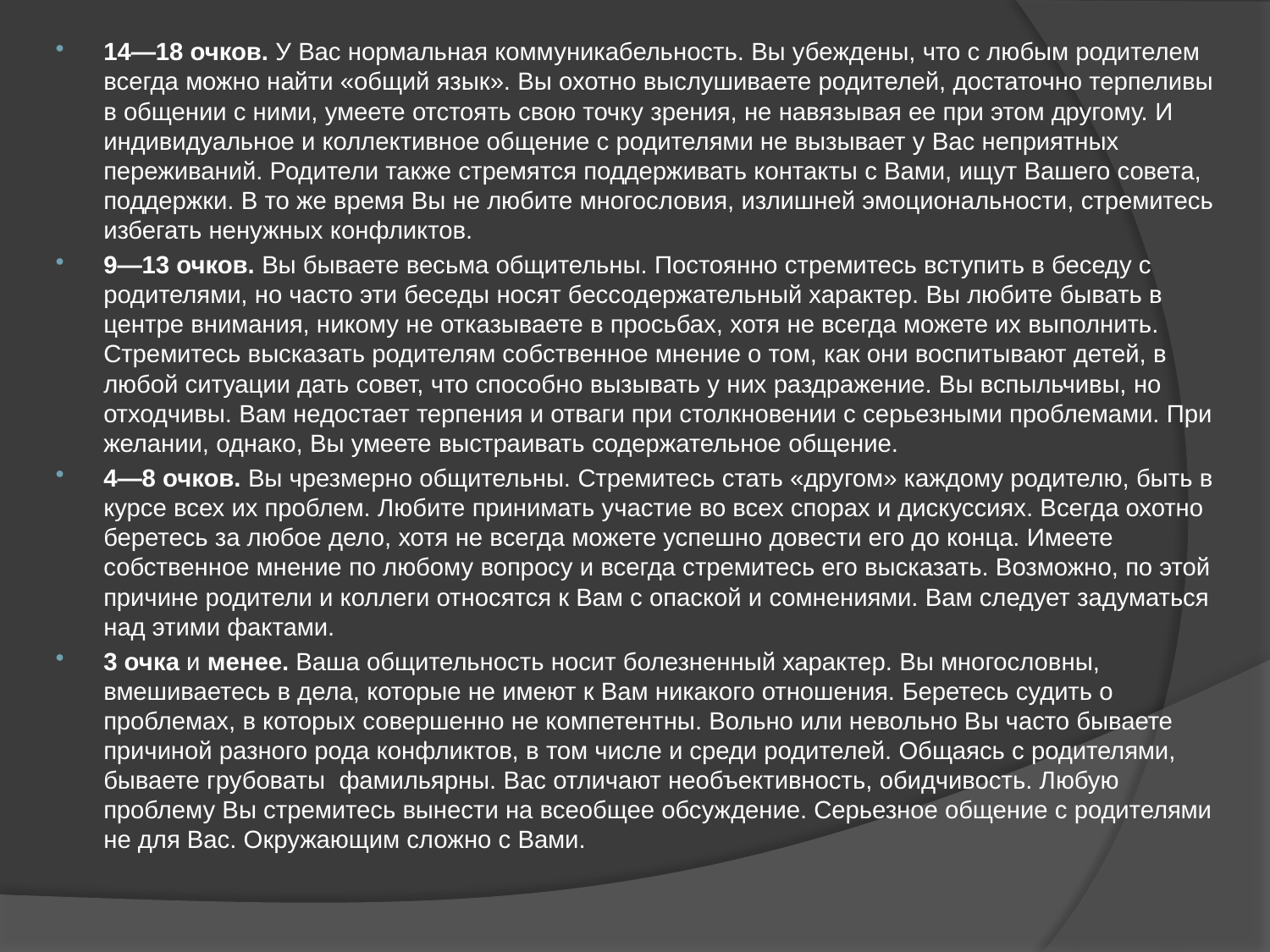

14—18 очков. У Вас нормальная коммуникабельность. Вы убеждены, что с любым родителем всегда можно найти «общий язык». Вы охотно выслушиваете родителей, достаточно терпеливы в общении с ними, умеете отстоять свою точку зрения, не навязывая ее при этом другому. И индивидуальное и коллективное общение с родителями не вызывает у Вас неприятных переживаний. Родители также стремятся поддерживать контакты с Вами, ищут Вашего совета, поддержки. В то же время Вы не любите многословия, излишней эмоциональности, стремитесь избегать ненужных конфликтов.
9—13 очков. Вы бываете весьма общительны. Постоянно стремитесь вступить в беседу с родителями, но часто эти беседы носят бессодержательный характер. Вы любите бывать в центре внимания, никому не отказываете в просьбах, хотя не всегда можете их выполнить. Стремитесь высказать родителям собственное мнение о том, как они воспитывают детей, в любой ситуации дать совет, что способно вызывать у них раздражение. Вы вспыльчивы, но отходчивы. Вам недостает терпения и отваги при столкновении с серьезными проблемами. При желании, однако, Вы умеете выстраивать содержательное общение.
4—8 очков. Вы чрезмерно общительны. Стремитесь стать «другом» каждому родителю, быть в курсе всех их проблем. Любите принимать участие во всех спорах и дискуссиях. Всегда охотно беретесь за любое дело, хотя не всегда можете успешно довести его до конца. Имеете собственное мнение по любому вопросу и всегда стремитесь его высказать. Возможно, по этой причине родители и коллеги относятся к Вам с опаской и сомнениями. Вам следует задуматься над этими фактами.
3 очка и менее. Ваша общительность носит болезненный характер. Вы многословны, вмешиваетесь в дела, которые не имеют к Вам никакого отношения. Беретесь судить о проблемах, в которых совершенно не компетентны. Вольно или невольно Вы часто бываете причиной разного рода конфликтов, в том числе и среди родителей. Общаясь с родителями, бываете грубоваты  фамильярны. Вас отличают необъективность, обидчивость. Любую проблему Вы стремитесь вынести на всеобщее обсуждение. Серьезное общение с родителями не для Вас. Окружающим сложно с Вами.